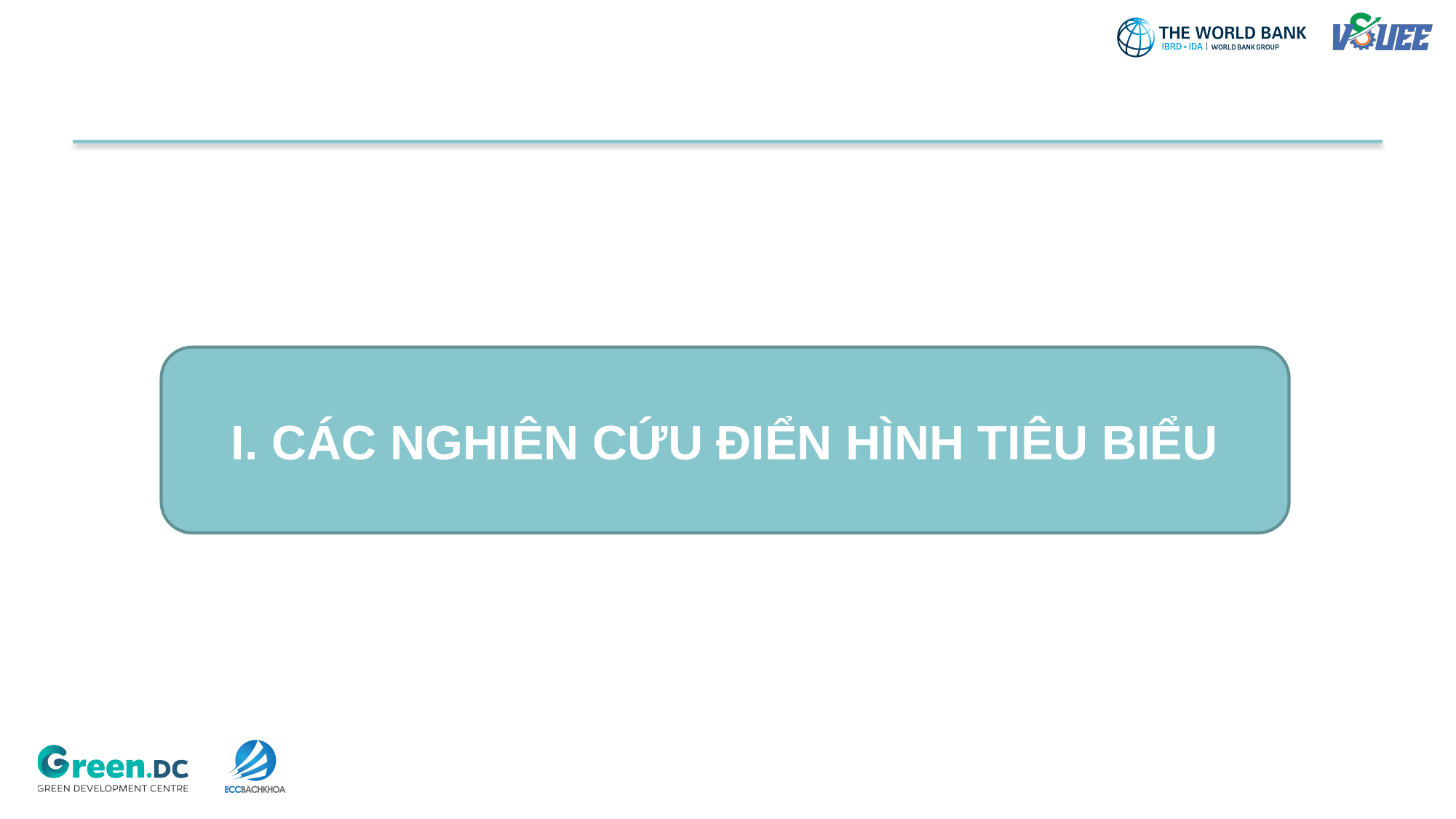

I. CÁC NGHIÊN CỨU ĐIỂN HÌNH TIÊU BIỂU